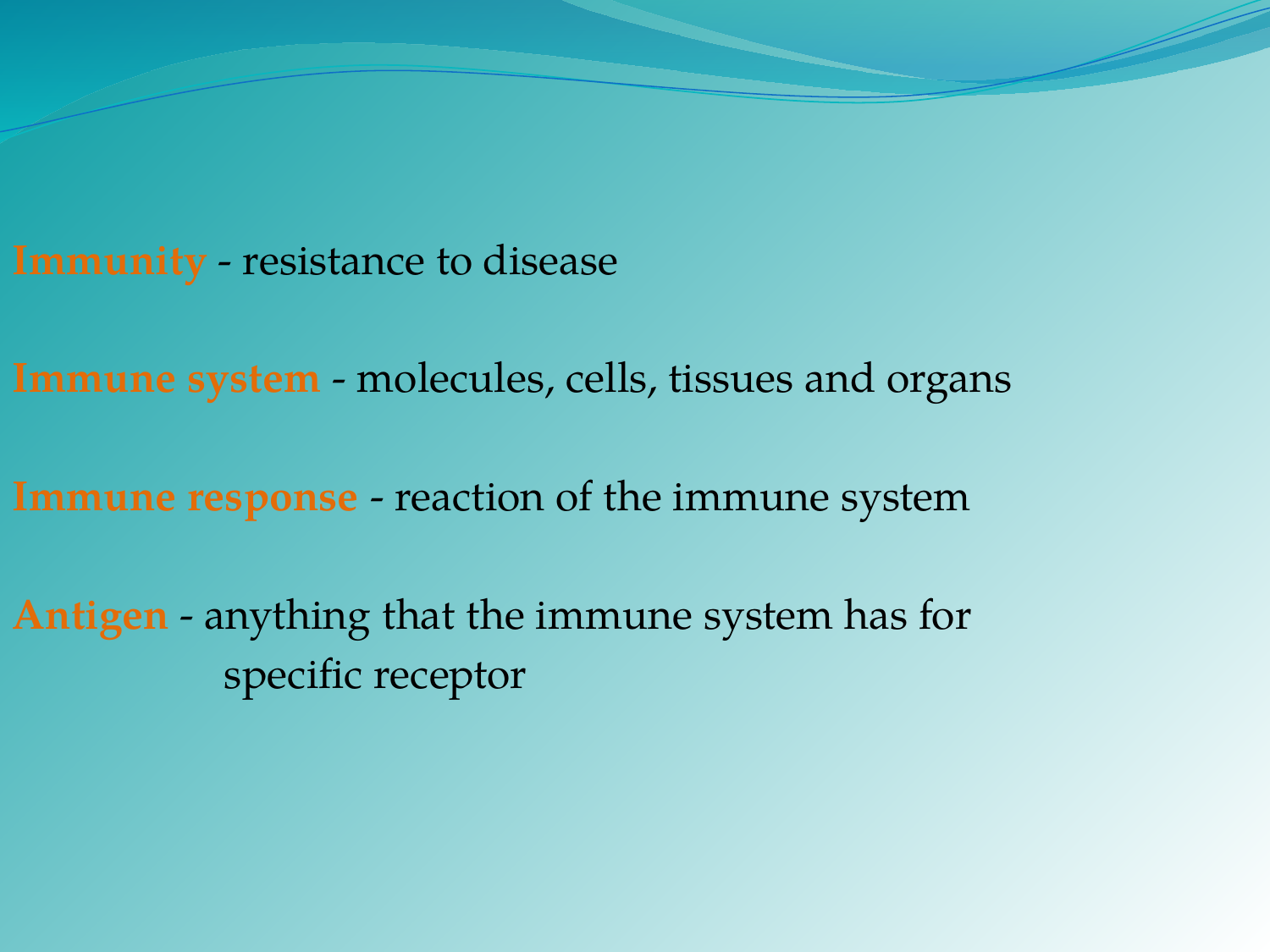

Immunity - resistance to disease

Immune system - molecules, cells, tissues and organs

Immune response - reaction of the immune system

Antigen - anything that the immune system has for
                    specific receptor